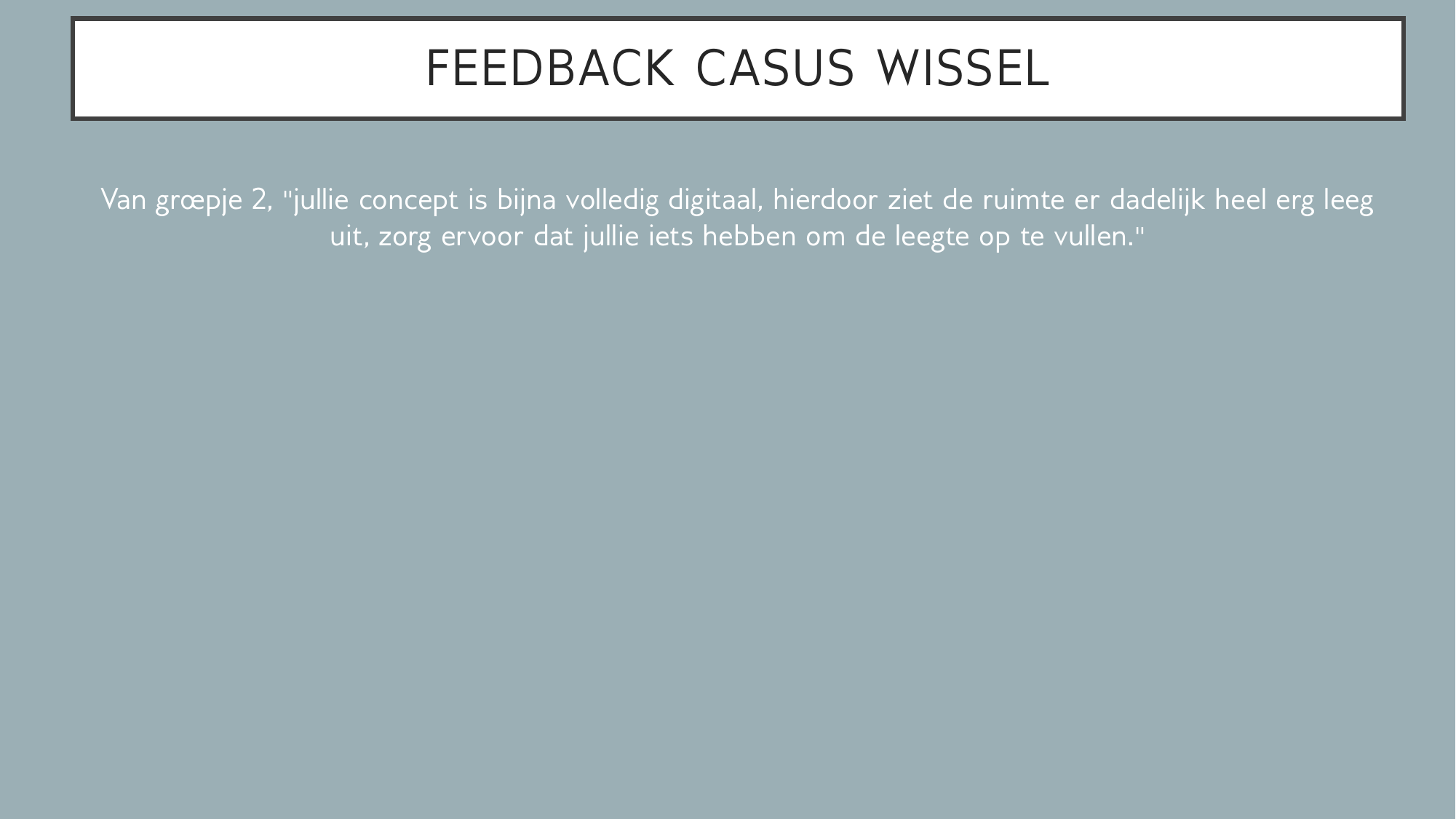

# Feedback casus wissel
Van groepje 2, "jullie concept is bijna volledig digitaal, hierdoor ziet de ruimte er dadelijk heel erg leeg uit, zorg ervoor dat jullie iets hebben om de leegte op te vullen."